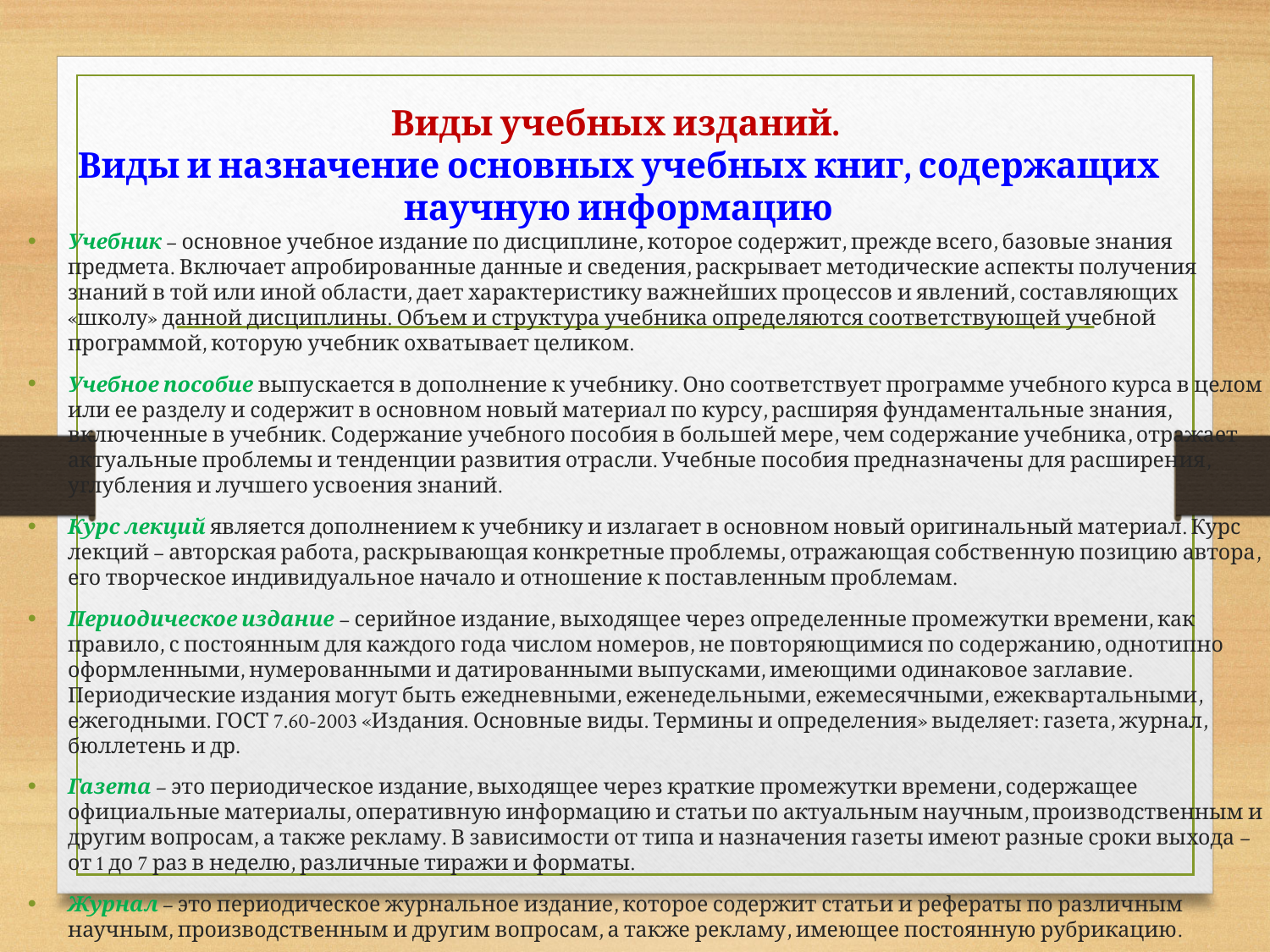

# Виды учебных изданий. Виды и назначение основных учебных книг, содержащих научную информацию
Учебник – основное учебное издание по дисциплине, которое содержит, прежде всего, базовые знания предмета. Включает апробированные данные и сведения, раскрывает методические аспекты получения знаний в той или иной области, дает характеристику важнейших процессов и явлений, составляющих «школу» данной дисциплины. Объем и структура учебника определяются соответствующей учебной программой, которую учебник охватывает целиком.
Учебное пособие выпускается в дополнение к учебнику. Оно соответствует программе учебного курса в целом или ее разделу и содержит в основном новый материал по курсу, расширяя фундаментальные знания, включенные в учебник. Содержание учебного пособия в большей мере, чем содержание учебника, отражает актуальные проблемы и тенденции развития отрасли. Учебные пособия предназначены для расширения, углубления и лучшего усвоения знаний.
Курс лекций является дополнением к учебнику и излагает в основном новый оригинальный материал. Курс лекций – авторская работа, раскрывающая конкретные проблемы, отражающая собственную позицию автора, его творческое индивидуальное начало и отношение к поставленным проблемам.
Периодическое издание – серийное издание, выходящее через определенные промежутки времени, как правило, с постоянным для каждого года числом номеров, не повторяющимися по содержанию, однотипно оформленными, нумерованными и датированными выпусками, имеющими одинаковое заглавие. Периодические издания могут быть ежедневными, еженедельными, ежемесячными, ежеквартальными, ежегодными. ГОСТ 7.60-2003 «Издания. Основные виды. Термины и определения» выделяет: газета, журнал, бюллетень и др.
Газета – это периодическое издание, выходящее через краткие промежутки времени, содержащее официальные материалы, оперативную информацию и статьи по актуальным научным, производственным и другим вопросам, а также рекламу. В зависимости от типа и назначения газеты имеют разные сроки выхода – от 1 до 7 раз в неделю, различные тиражи и форматы.
Журнал – это периодическое журнальное издание, которое содержит статьи и рефераты по различным научным, производственным и другим вопросам, а также рекламу, имеющее постоянную рубрикацию.
Бюллетень – издание, которое выходит оперативно и содержит краткие официальные материалы по вопросам, входящим в круг ведения выпускающей его организации. Он может быть как периодическим, так и продолжающимся. Периодические бюллетени имеют, как правило, постоянную рубрикацию.